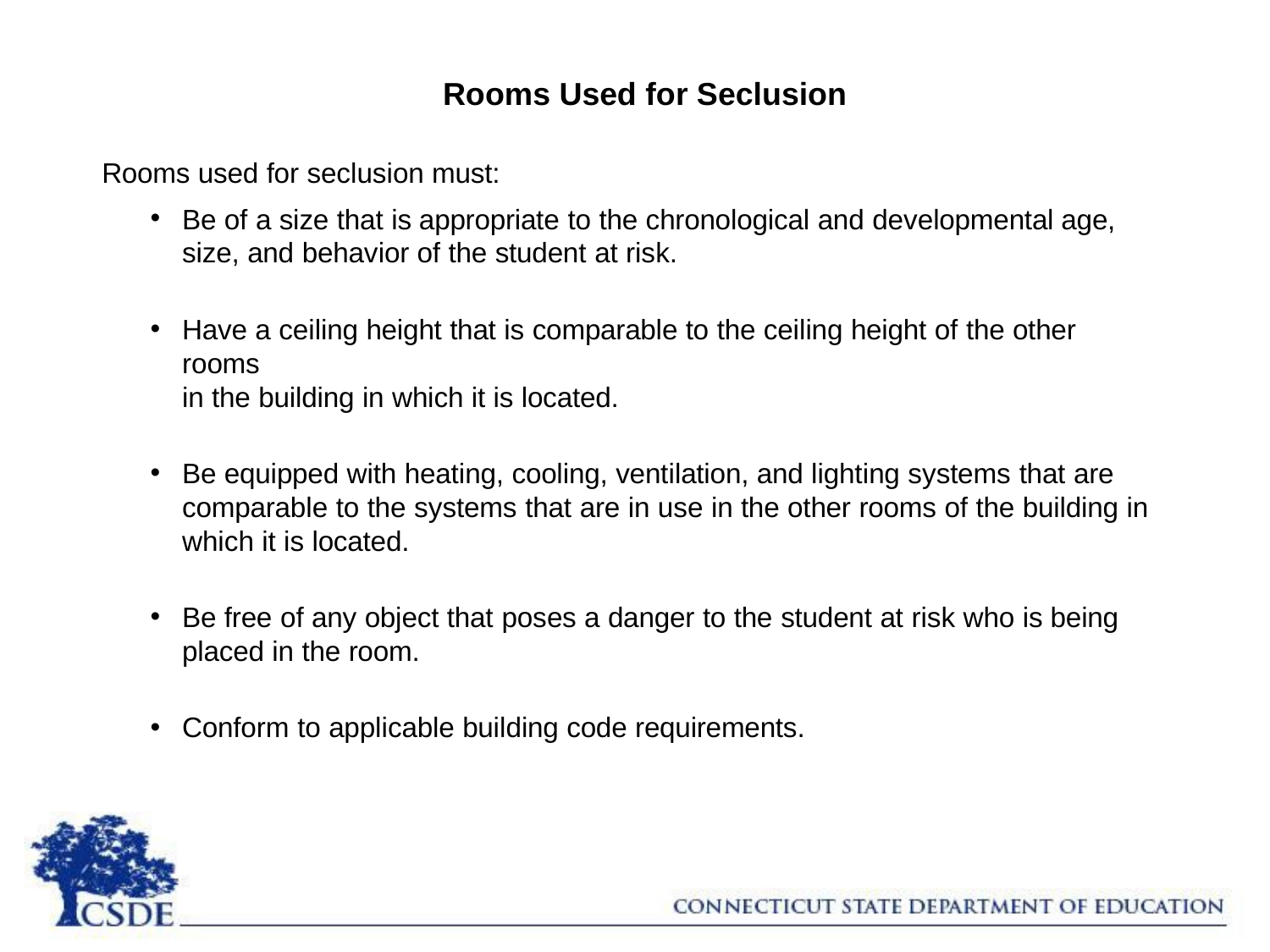

# Rooms Used for Seclusion
Rooms used for seclusion must:
Be of a size that is appropriate to the chronological and developmental age, size, and behavior of the student at risk.

Have a ceiling height that is comparable to the ceiling height of the other rooms
in the building in which it is located.

Be equipped with heating, cooling, ventilation, and lighting systems that are comparable to the systems that are in use in the other rooms of the building in which it is located.

Be free of any object that poses a danger to the student at risk who is being placed in the room.

Conform to applicable building code requirements.